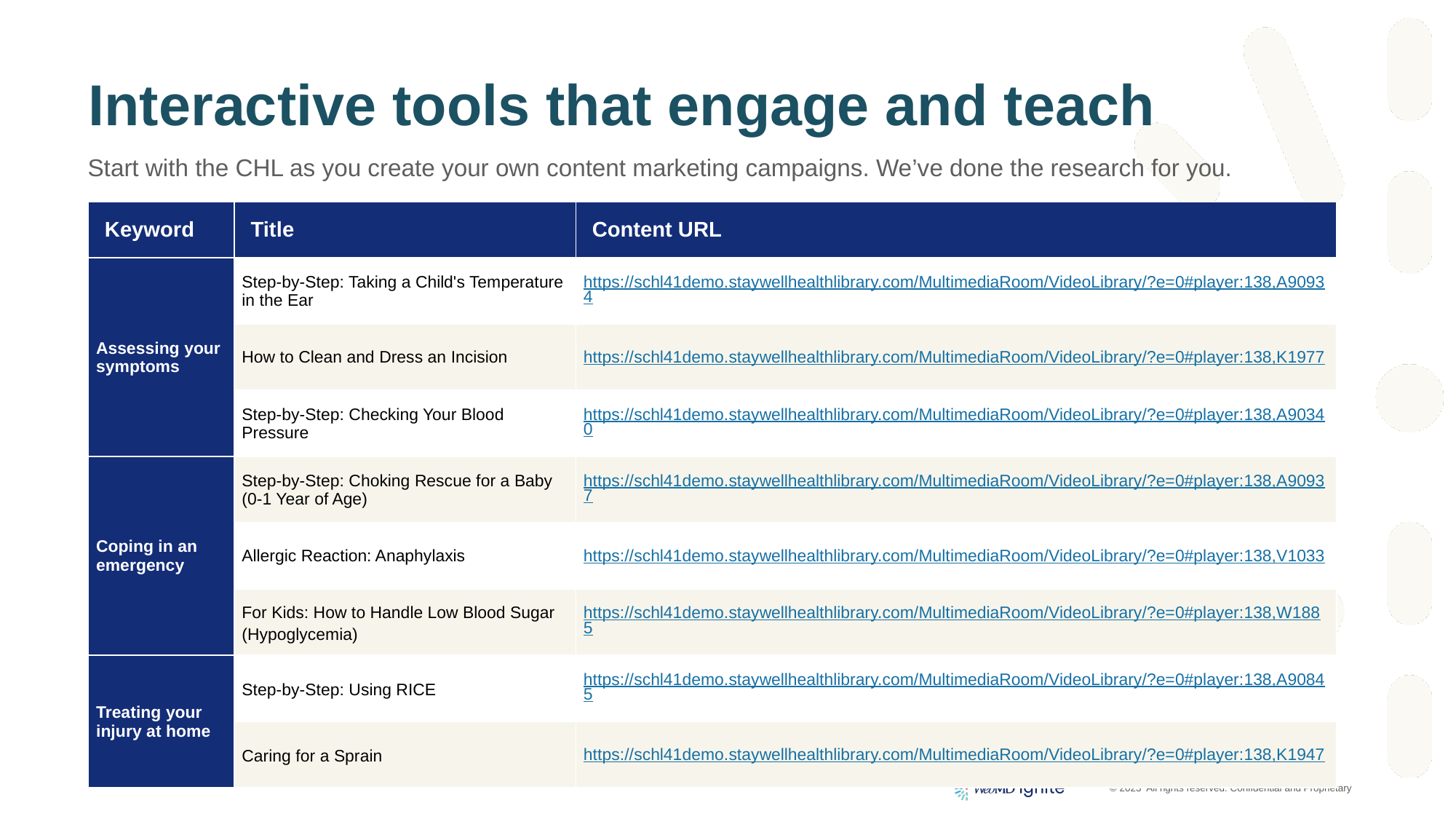

# Interactive tools that engage and teach
Start with the CHL as you create your own content marketing campaigns. We’ve done the research for you.
| Keyword | Title | Content URL |
| --- | --- | --- |
| Assessing your symptoms | Step-by-Step: Taking a Child's Temperature in the Ear | https://schl41demo.staywellhealthlibrary.com/MultimediaRoom/VideoLibrary/?e=0#player:138,A90934 |
|  | How to Clean and Dress an Incision | https://schl41demo.staywellhealthlibrary.com/MultimediaRoom/VideoLibrary/?e=0#player:138,K1977 |
|  | Step-by-Step: Checking Your Blood Pressure | https://schl41demo.staywellhealthlibrary.com/MultimediaRoom/VideoLibrary/?e=0#player:138,A90340 |
| Coping in an emergency | Step-by-Step: Choking Rescue for a Baby (0-1 Year of Age) | https://schl41demo.staywellhealthlibrary.com/MultimediaRoom/VideoLibrary/?e=0#player:138,A90937 |
|  | Allergic Reaction: Anaphylaxis | https://schl41demo.staywellhealthlibrary.com/MultimediaRoom/VideoLibrary/?e=0#player:138,V1033 |
|  | For Kids: How to Handle Low Blood Sugar (Hypoglycemia) | https://schl41demo.staywellhealthlibrary.com/MultimediaRoom/VideoLibrary/?e=0#player:138,W1885 |
| Treating your injury at home | Step-by-Step: Using RICE | https://schl41demo.staywellhealthlibrary.com/MultimediaRoom/VideoLibrary/?e=0#player:138,A90845 |
|  | Caring for a Sprain | https://schl41demo.staywellhealthlibrary.com/MultimediaRoom/VideoLibrary/?e=0#player:138,K1947 |